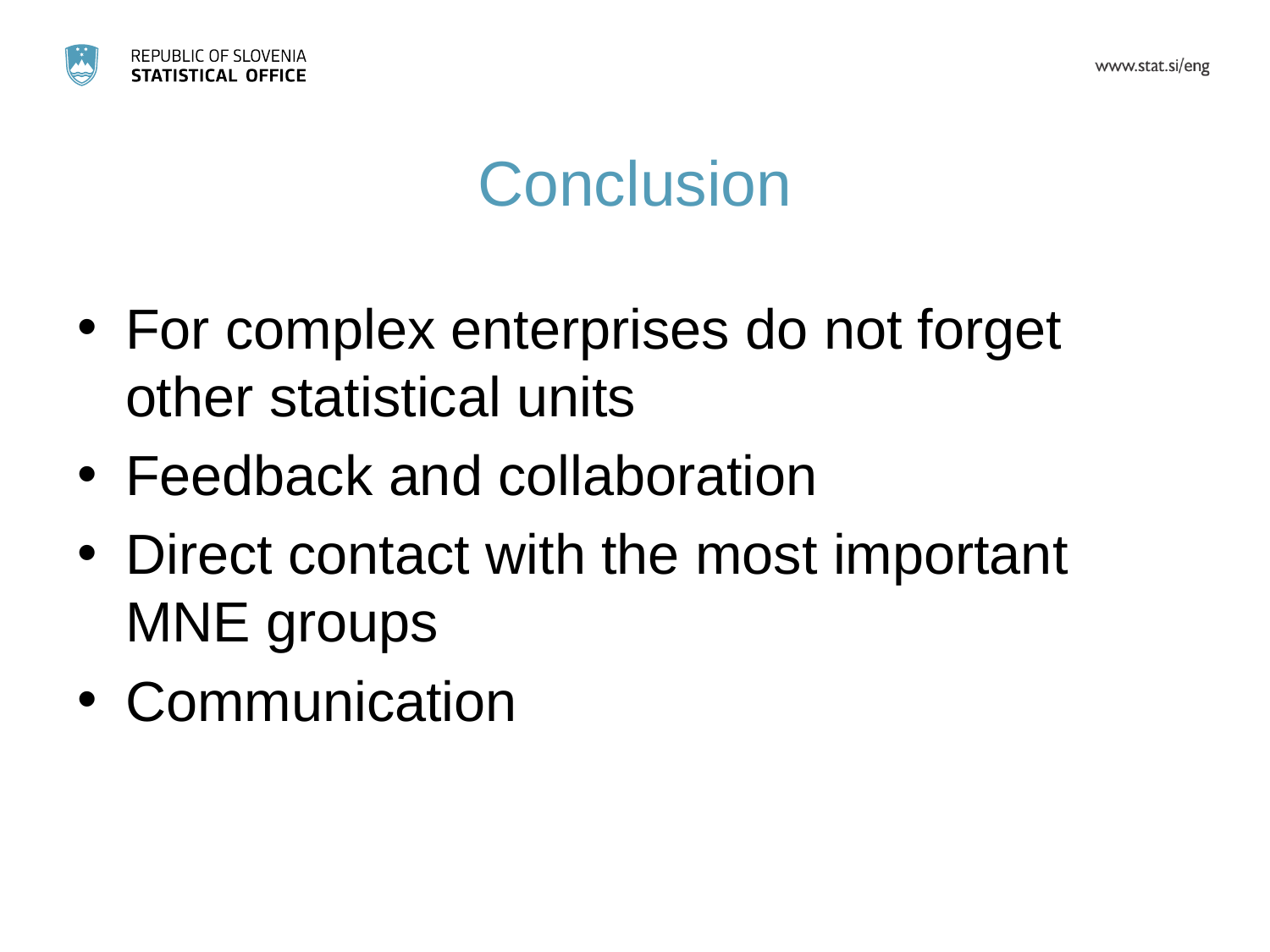

# Conclusion
For complex enterprises do not forget other statistical units
Feedback and collaboration
Direct contact with the most important MNE groups
Communication